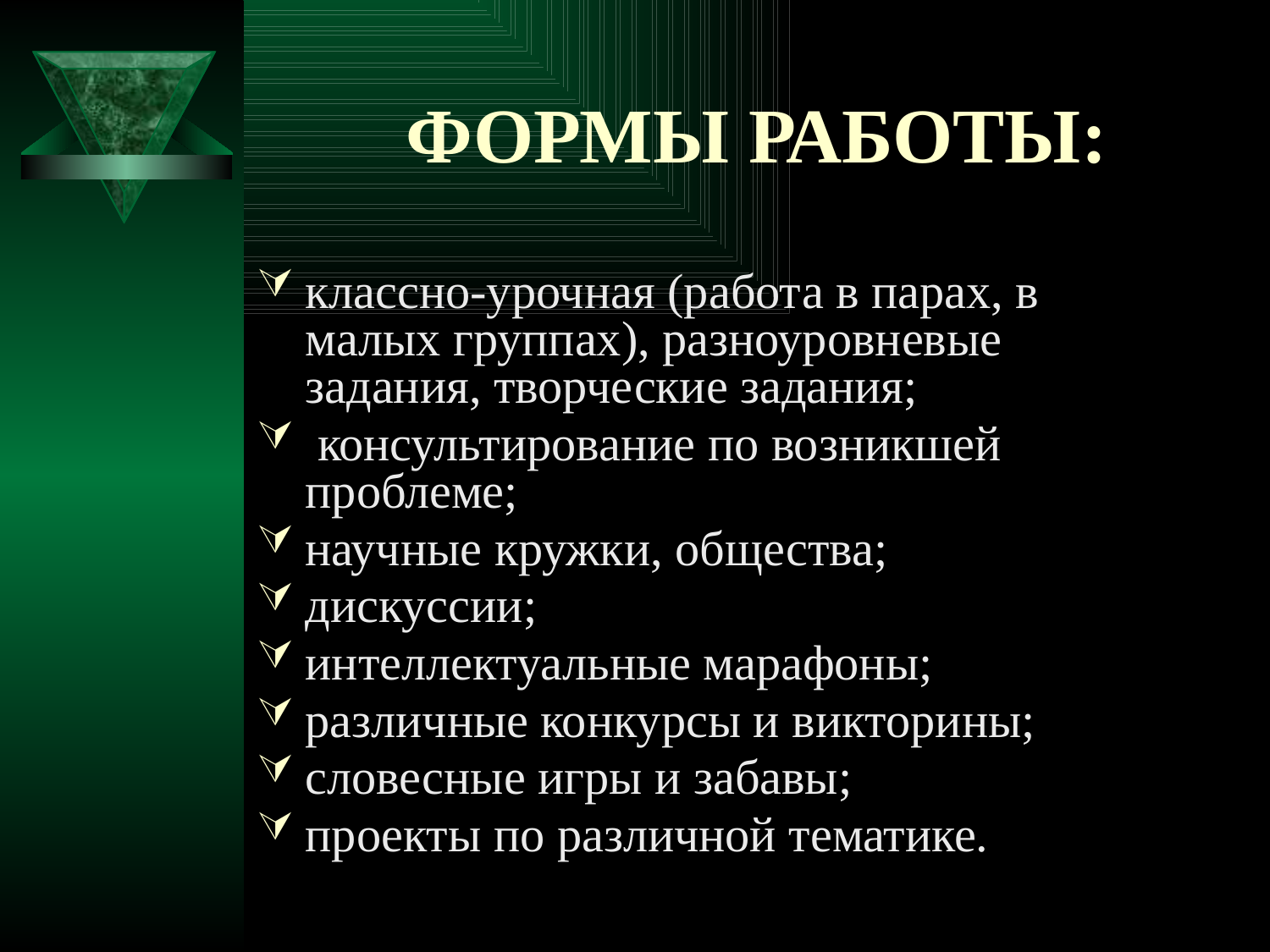

# ФОРМЫ РАБОТЫ:
классно-урочная (работа в парах, в малых группах), разноуровневые задания, творческие задания;
 консультирование по возникшей проблеме;
научные кружки, общества;
дискуссии;
интеллектуальные марафоны;
различные конкурсы и викторины;
словесные игры и забавы;
проекты по различной тематике.